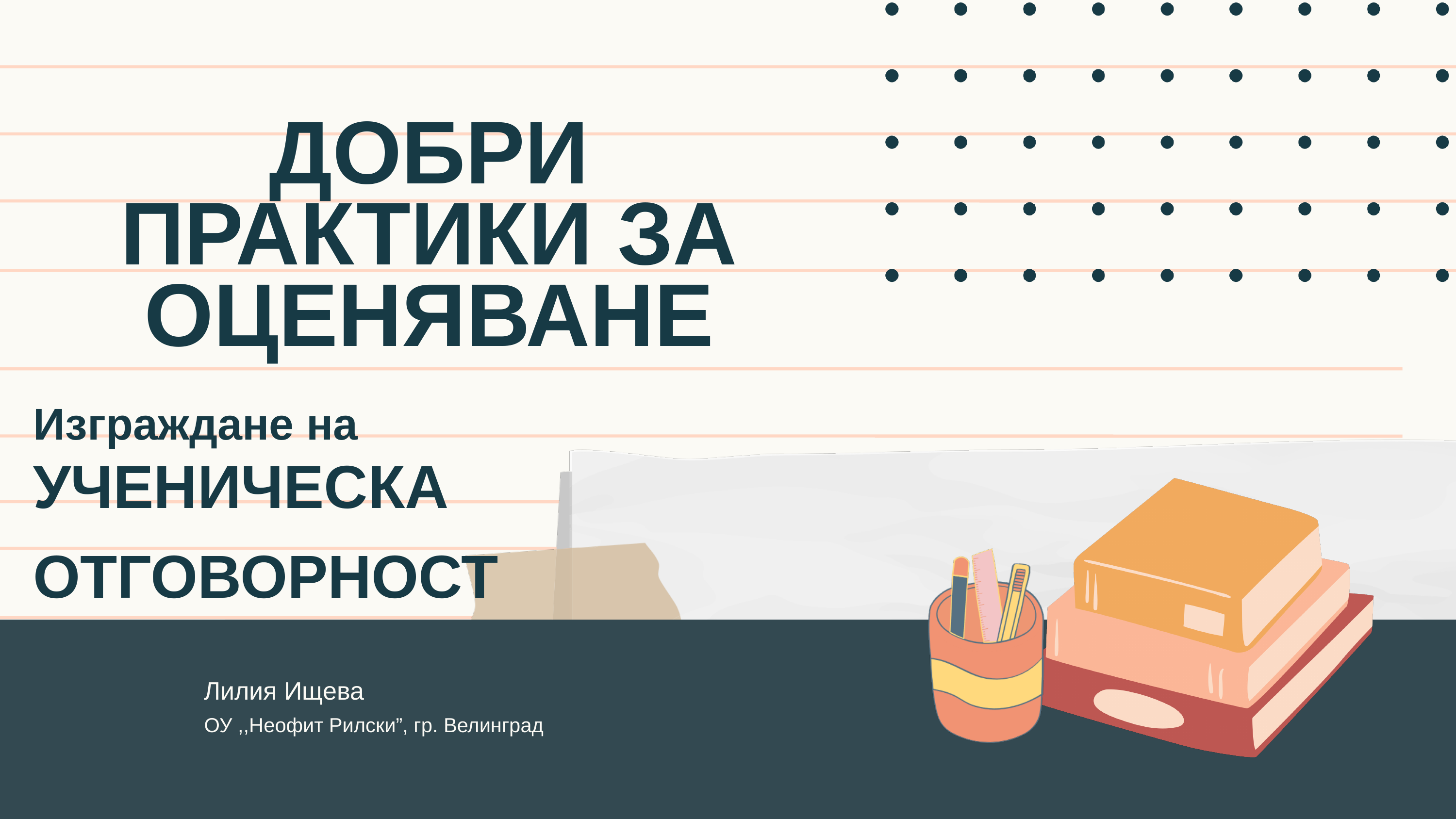

ДОБРИ ПРАКТИКИ ЗА ОЦЕНЯВАНЕ

Изграждане на

УЧЕНИЧЕСКА ОТГОВОРНОСТ

Лилия Ищева

ОУ ,,Неофит Рилски”, гр. Велинград